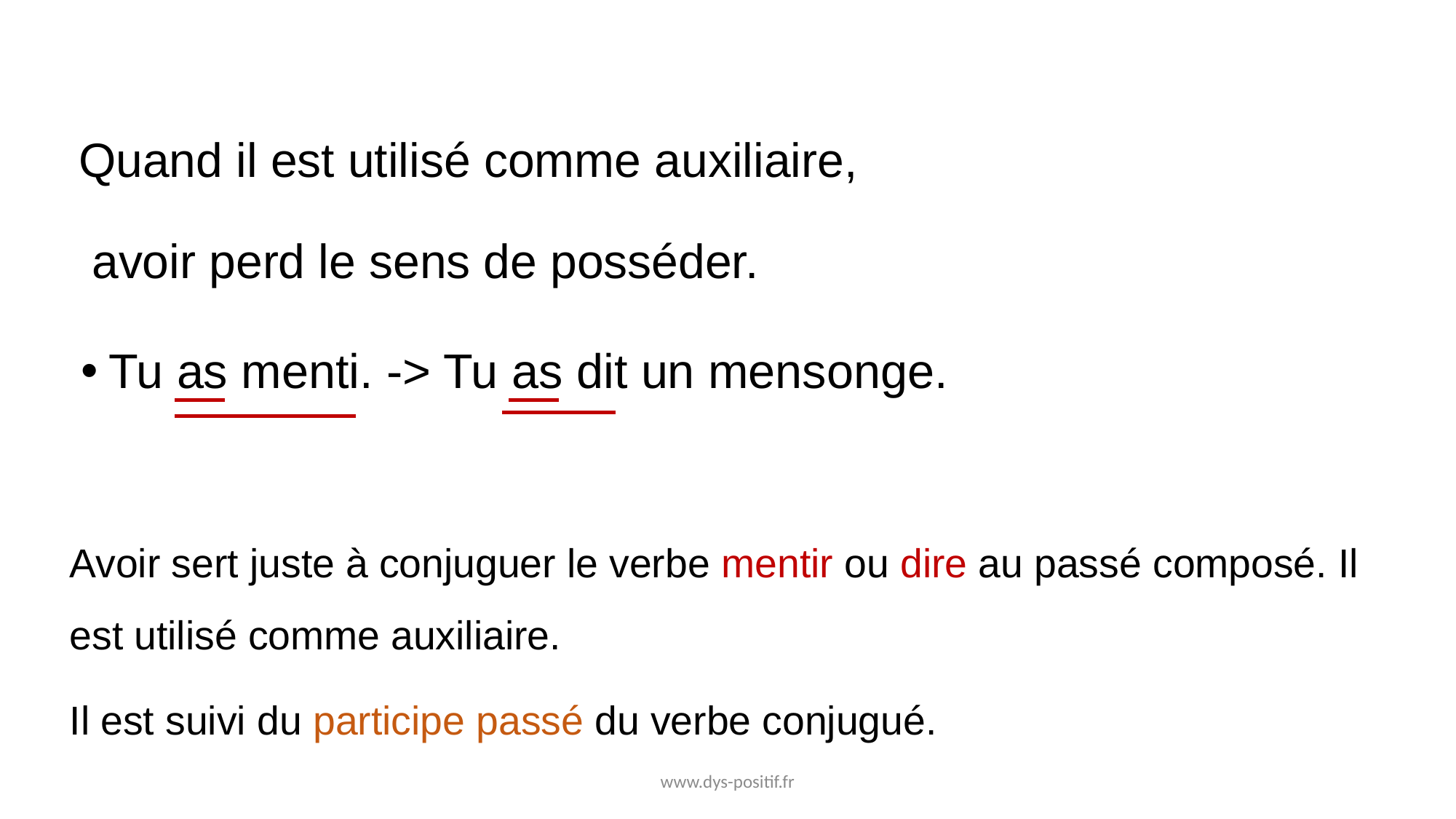

Quand il est utilisé comme auxiliaire,
 avoir perd le sens de posséder.

Tu as menti. -> Tu as dit un mensonge.
Avoir sert juste à conjuguer le verbe mentir ou dire au passé composé. Il est utilisé comme auxiliaire.
Il est suivi du participe passé du verbe conjugué.
www.dys-positif.fr